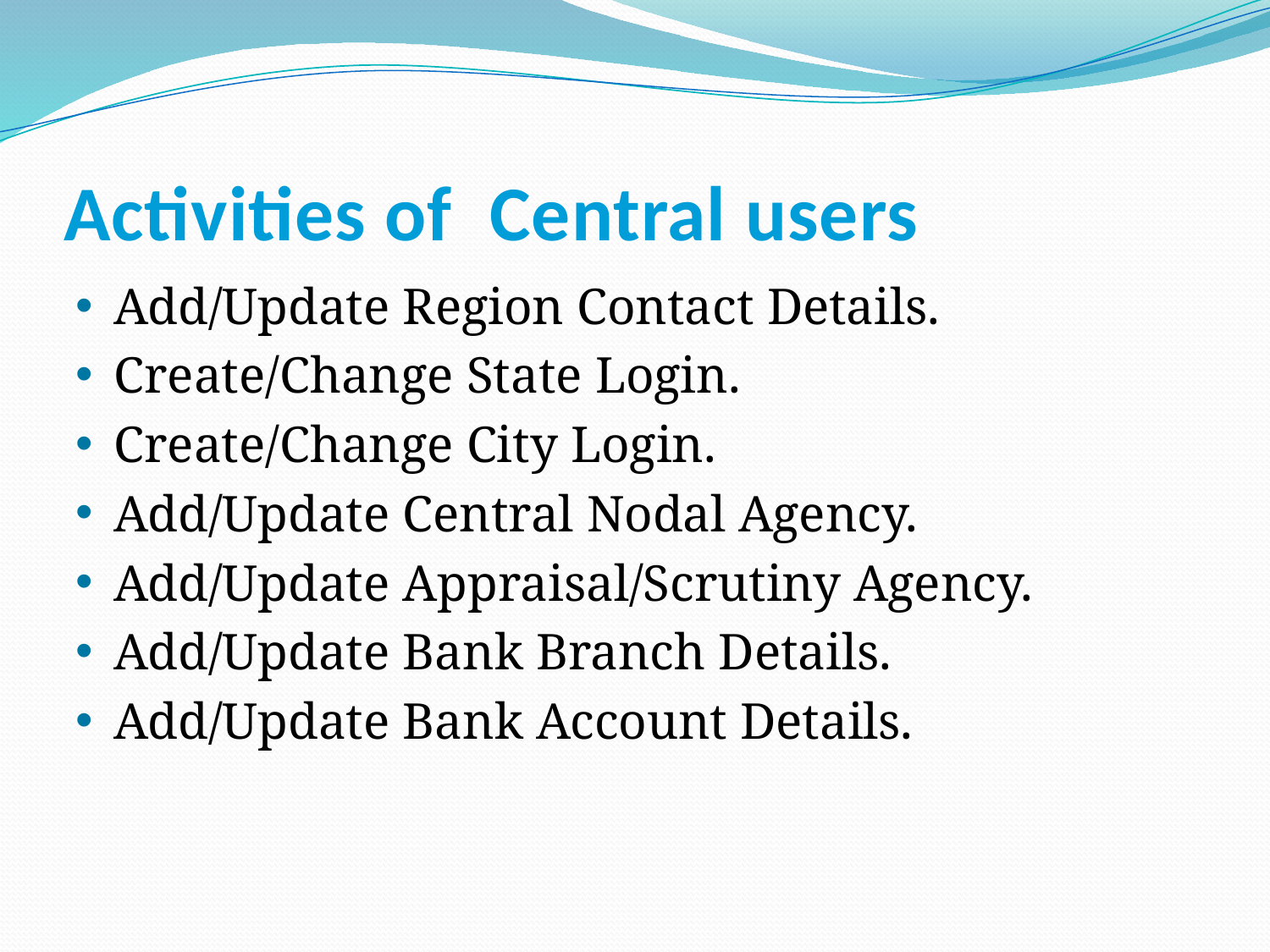

# Activities of  Central users
Add/Update Region Contact Details.
Create/Change State Login.
Create/Change City Login.
Add/Update Central Nodal Agency.
Add/Update Appraisal/Scrutiny Agency.
Add/Update Bank Branch Details.
Add/Update Bank Account Details.